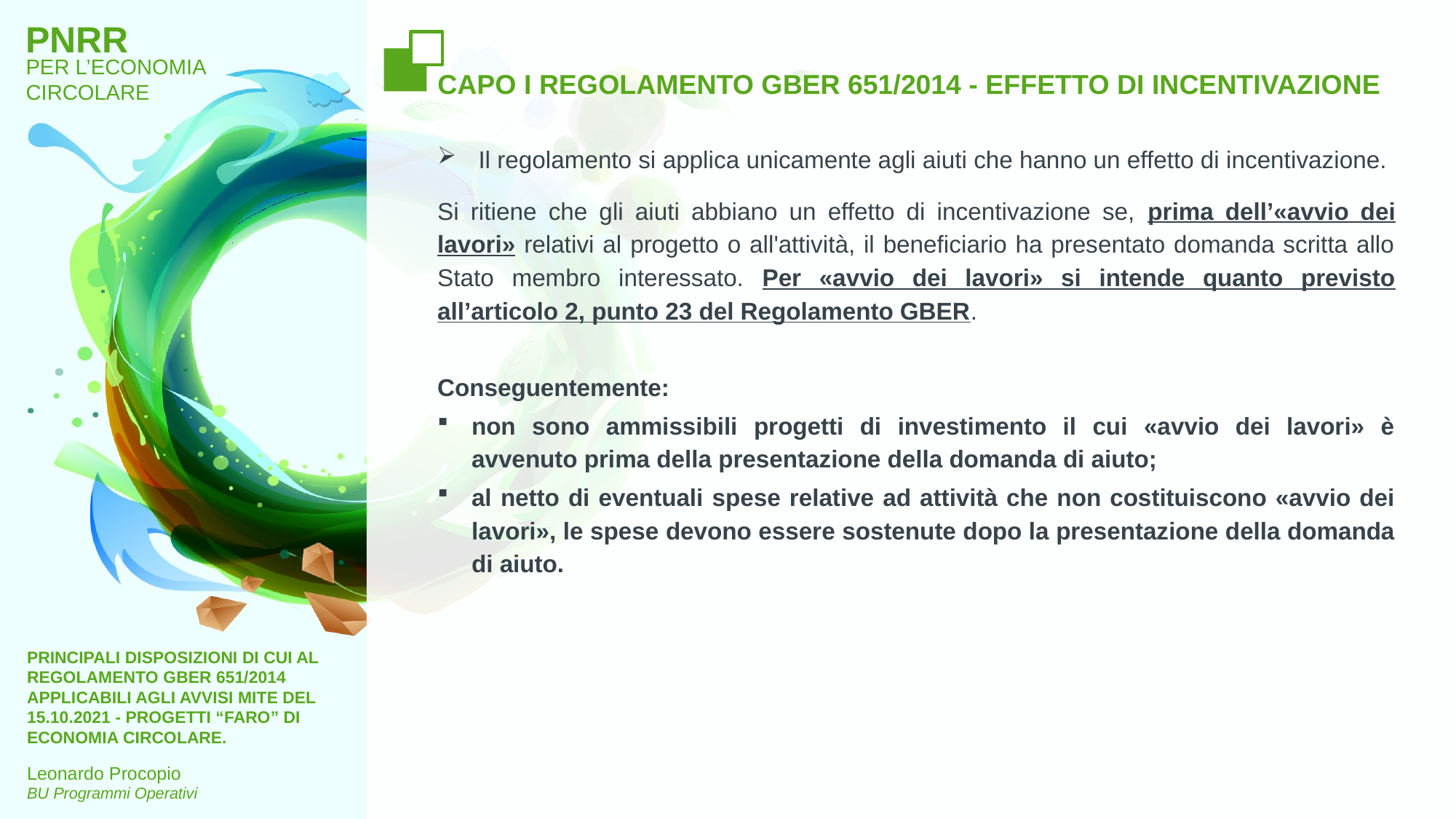

# CAPO I REGOLAMENTO GBER 651/2014 - EFFETTO DI INCENTIVAZIONE
Il regolamento si applica unicamente agli aiuti che hanno un effetto di incentivazione.
Si ritiene che gli aiuti abbiano un effetto di incentivazione se, prima dell’«avvio dei lavori» relativi al progetto o all'attività, il beneficiario ha presentato domanda scritta allo Stato membro interessato. Per «avvio dei lavori» si intende quanto previsto all’articolo 2, punto 23 del Regolamento GBER.

Conseguentemente:
non sono ammissibili progetti di investimento il cui «avvio dei lavori» è avvenuto prima della presentazione della domanda di aiuto;
al netto di eventuali spese relative ad attività che non costituiscono «avvio dei lavori», le spese devono essere sostenute dopo la presentazione della domanda di aiuto.